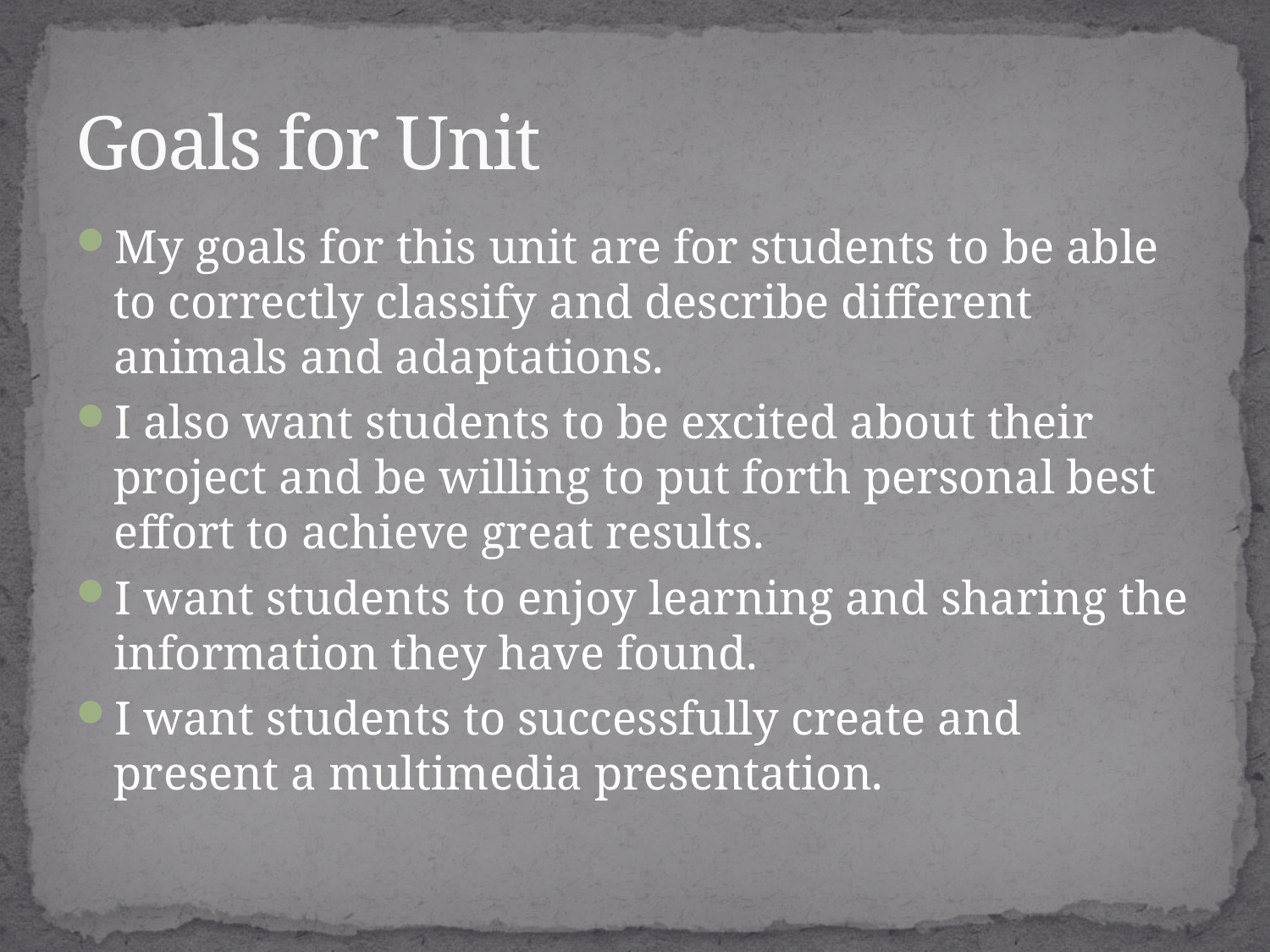

# Goals for Unit
My goals for this unit are for students to be able to correctly classify and describe different animals and adaptations.
I also want students to be excited about their project and be willing to put forth personal best effort to achieve great results.
I want students to enjoy learning and sharing the information they have found.
I want students to successfully create and present a multimedia presentation.